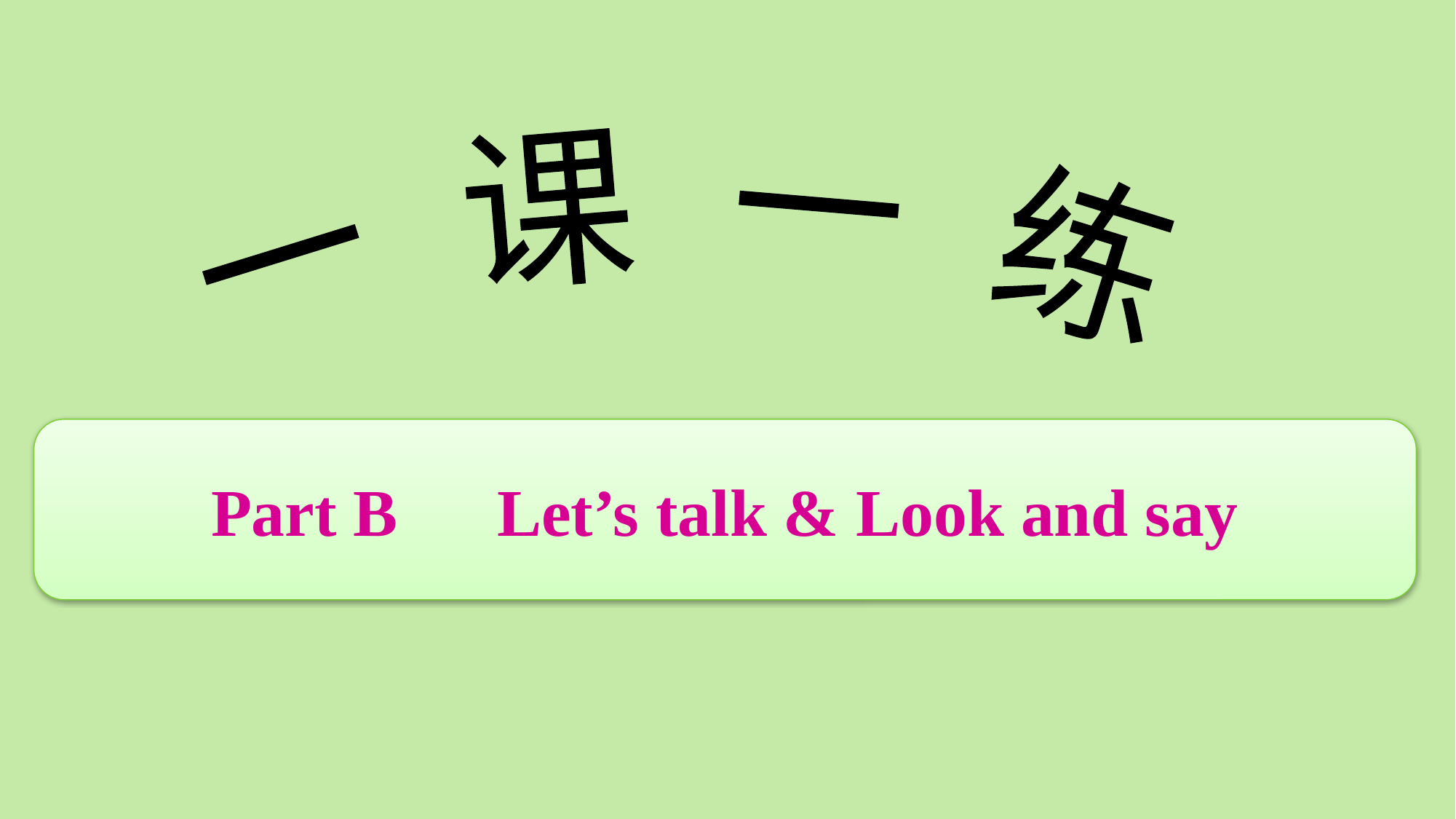

Part B　Let’s talk & Look and say